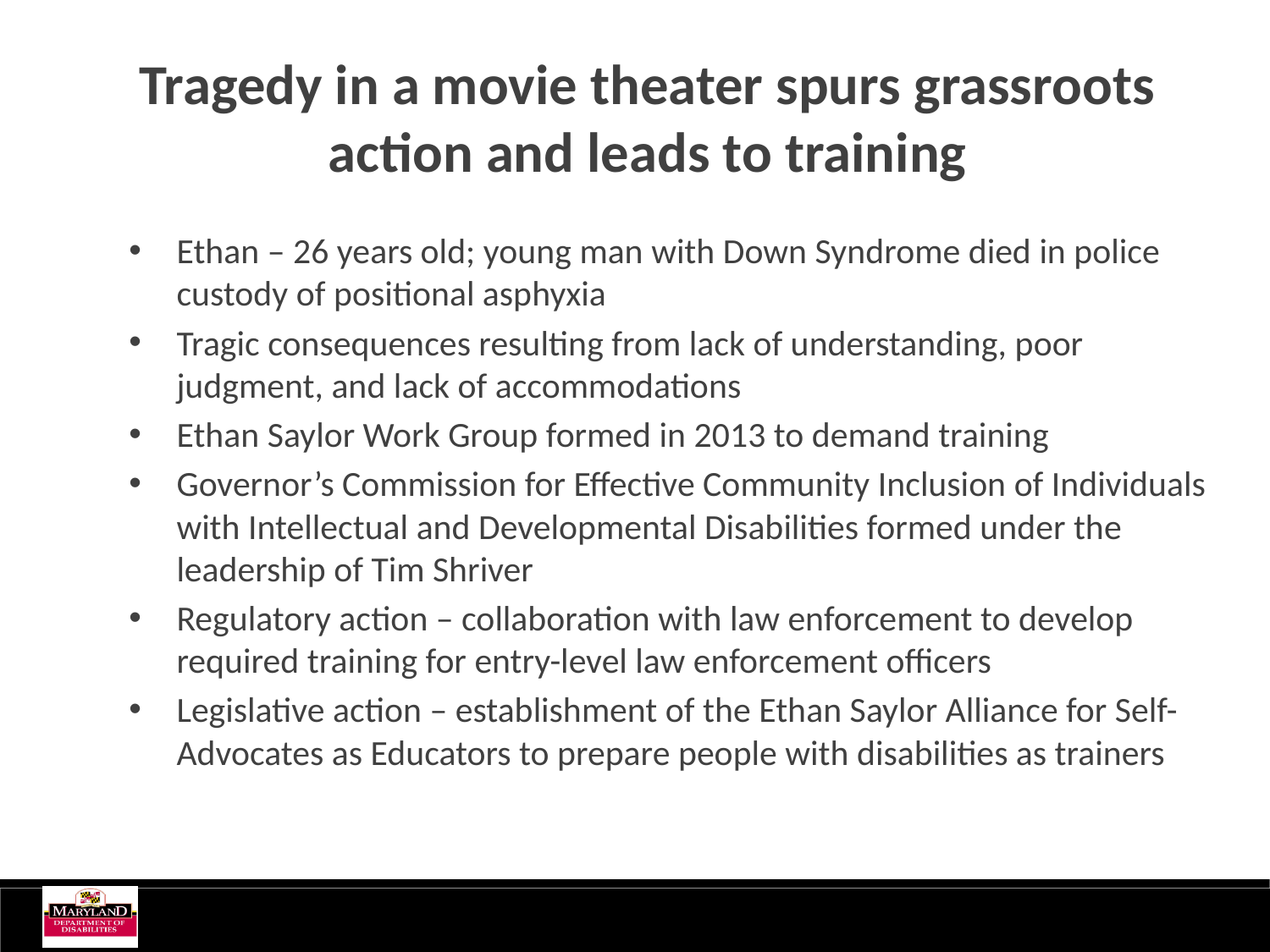

Tragedy in a movie theater spurs grassroots action and leads to training
Ethan – 26 years old; young man with Down Syndrome died in police custody of positional asphyxia
Tragic consequences resulting from lack of understanding, poor judgment, and lack of accommodations
Ethan Saylor Work Group formed in 2013 to demand training
Governor’s Commission for Effective Community Inclusion of Individuals with Intellectual and Developmental Disabilities formed under the leadership of Tim Shriver
Regulatory action – collaboration with law enforcement to develop required training for entry-level law enforcement officers
Legislative action – establishment of the Ethan Saylor Alliance for Self-Advocates as Educators to prepare people with disabilities as trainers